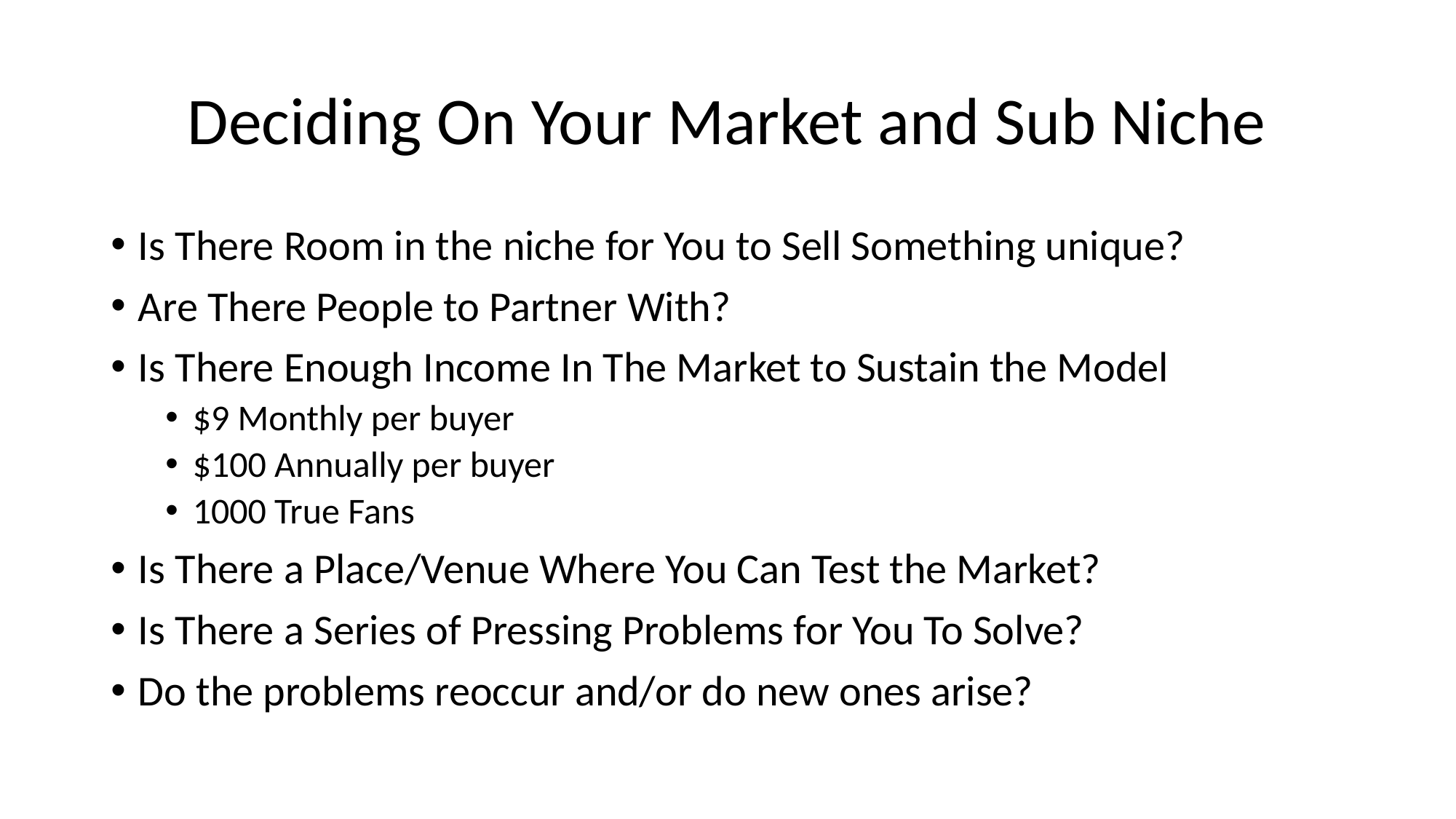

# Deciding On Your Market and Sub Niche
Is There Room in the niche for You to Sell Something unique?
Are There People to Partner With?
Is There Enough Income In The Market to Sustain the Model
$9 Monthly per buyer
$100 Annually per buyer
1000 True Fans
Is There a Place/Venue Where You Can Test the Market?
Is There a Series of Pressing Problems for You To Solve?
Do the problems reoccur and/or do new ones arise?